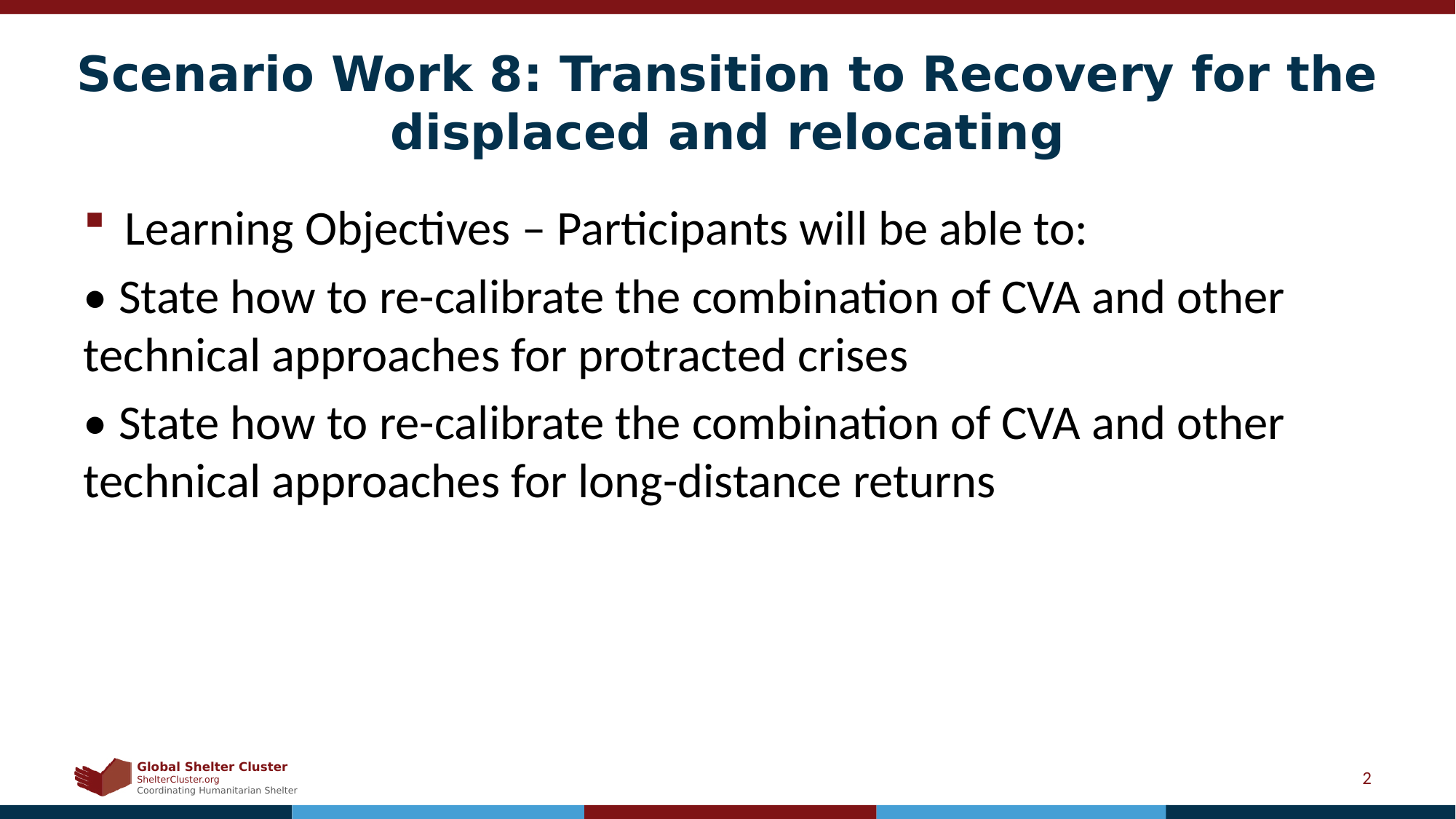

# Scenario Work 8: Transition to Recovery for the displaced and relocating
Learning Objectives – Participants will be able to:
• State how to re-calibrate the combination of CVA and other technical approaches for protracted crises
• State how to re-calibrate the combination of CVA and other technical approaches for long-distance returns
2